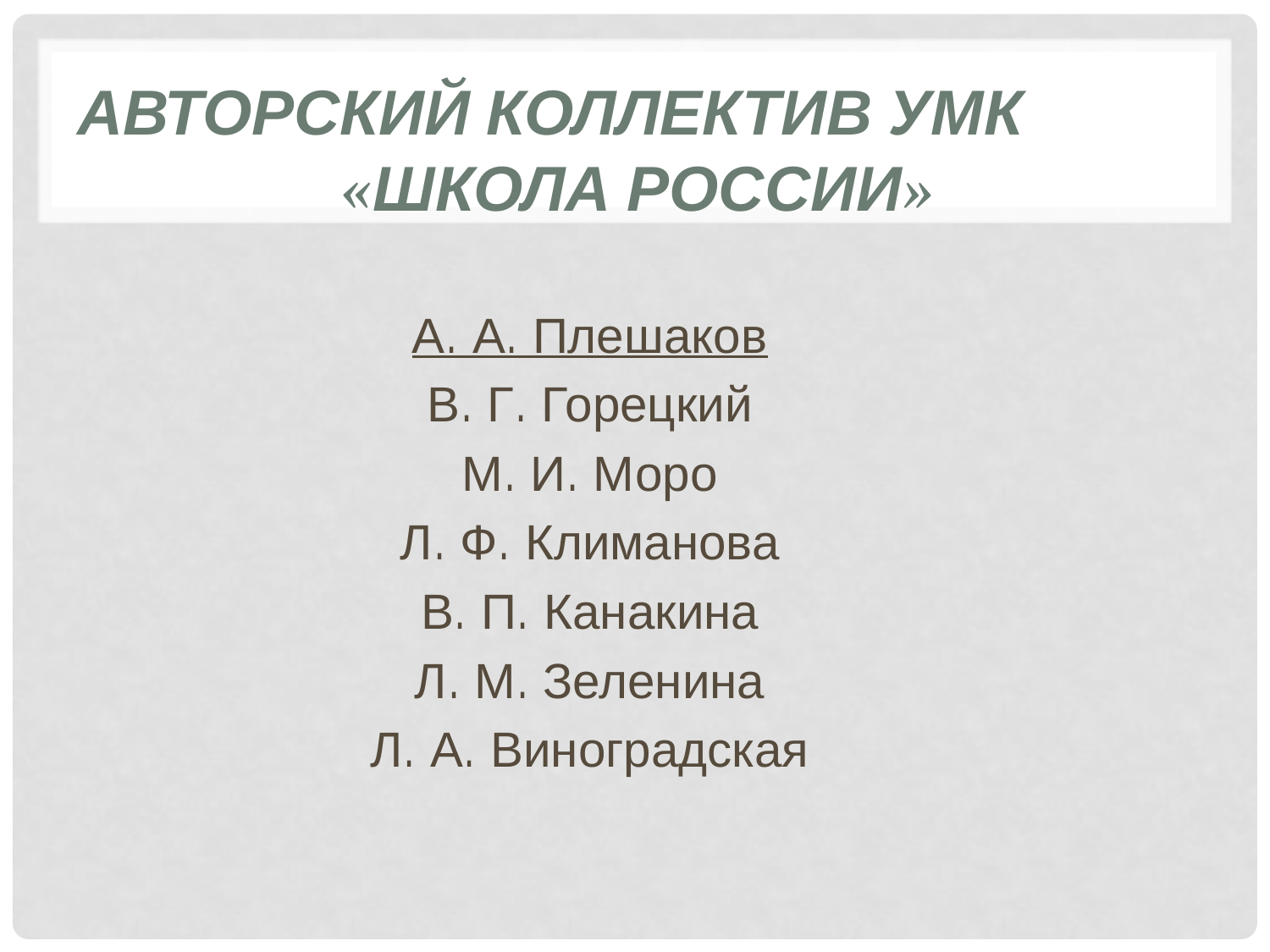

# Авторский коллектив УМК             «Школа России»
А. А. Плешаков
В. Г. Горецкий
М. И. Моро
Л. Ф. Климанова
В. П. Канакина
Л. М. Зеленина
Л. А. Виноградская